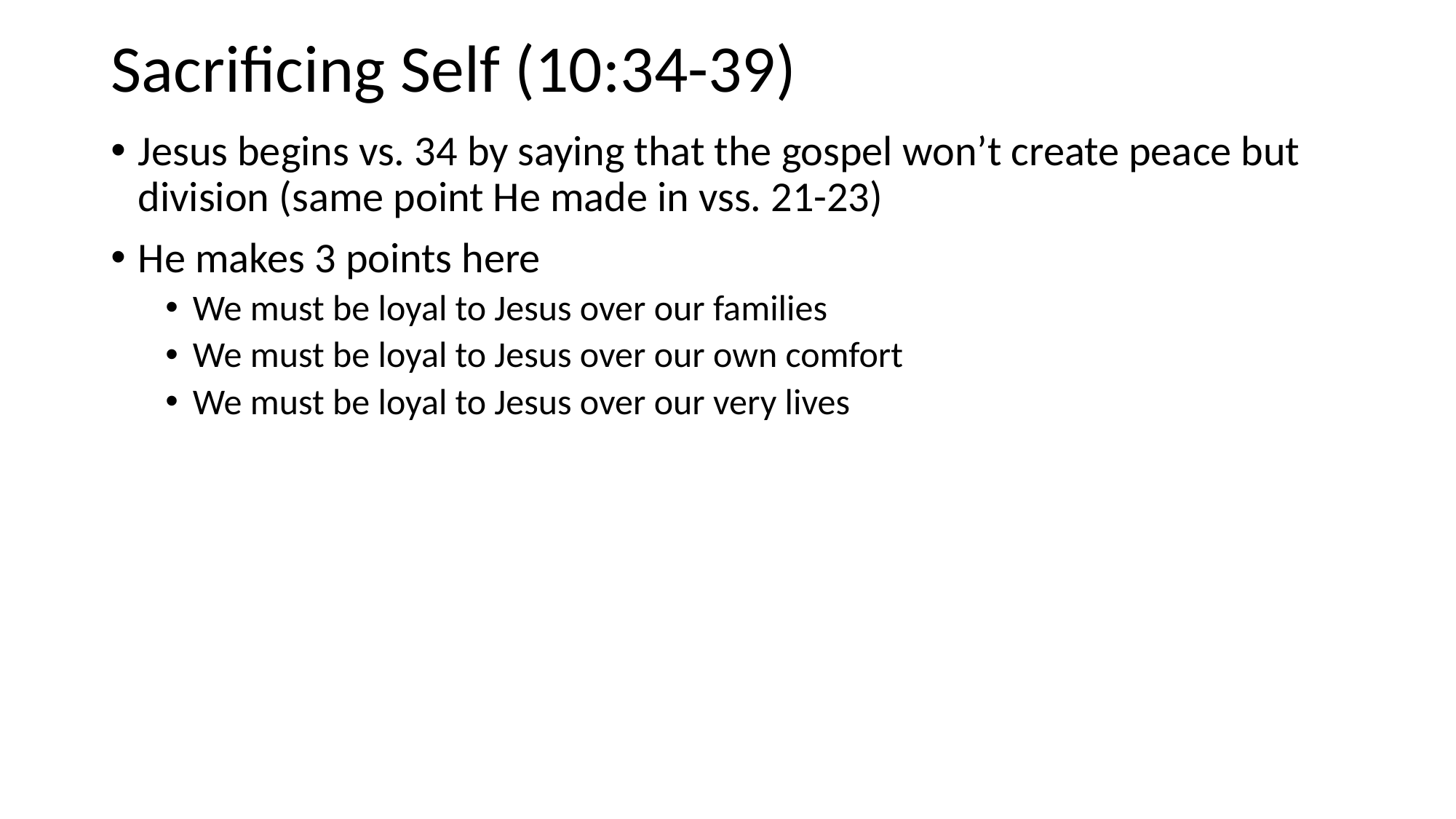

# Sacrificing Self (10:34-39)
Jesus begins vs. 34 by saying that the gospel won’t create peace but division (same point He made in vss. 21-23)
He makes 3 points here
We must be loyal to Jesus over our families
We must be loyal to Jesus over our own comfort
We must be loyal to Jesus over our very lives